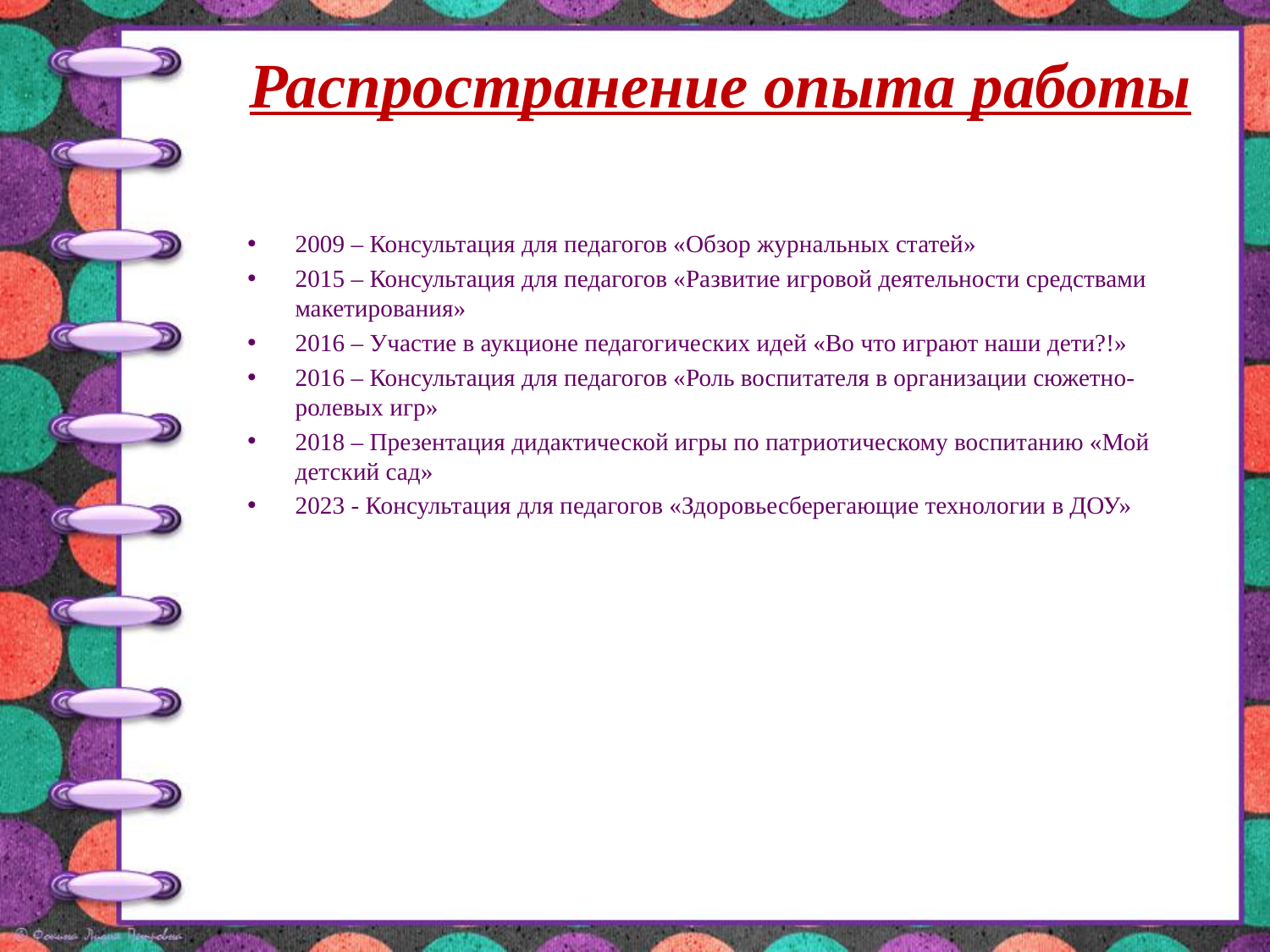

# Распространение опыта работы
2009 – Консультация для педагогов «Обзор журнальных статей»
2015 – Консультация для педагогов «Развитие игровой деятельности средствами макетирования»
2016 – Участие в аукционе педагогических идей «Во что играют наши дети?!»
2016 – Консультация для педагогов «Роль воспитателя в организации сюжетно- ролевых игр»
2018 – Презентация дидактической игры по патриотическому воспитанию «Мой детский сад»
2023 - Консультация для педагогов «Здоровьесберегающие технологии в ДОУ»